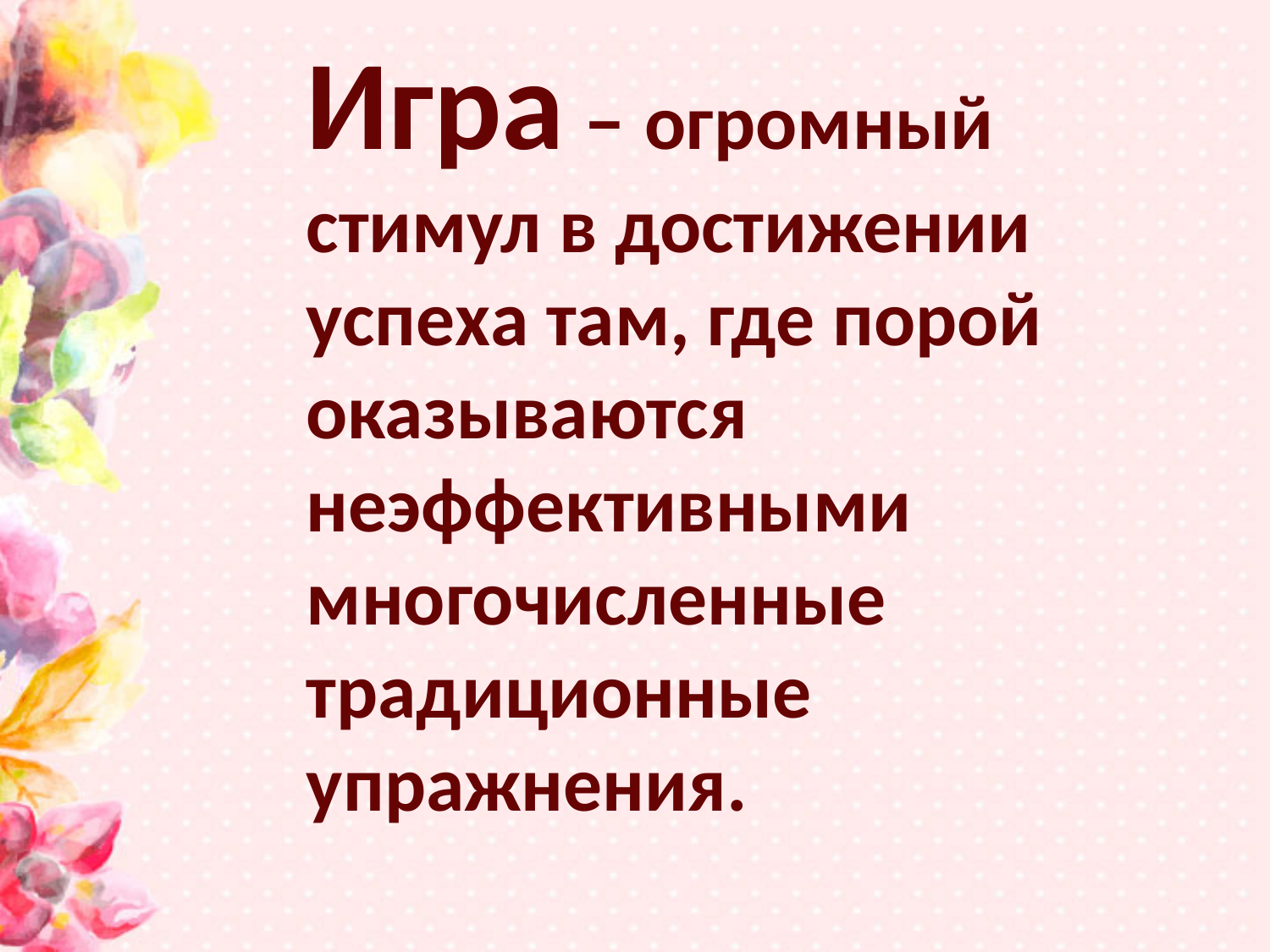

Игра – огромный стимул в достижении успеха там, где порой оказываются неэффективными многочисленные традиционные упражнения.